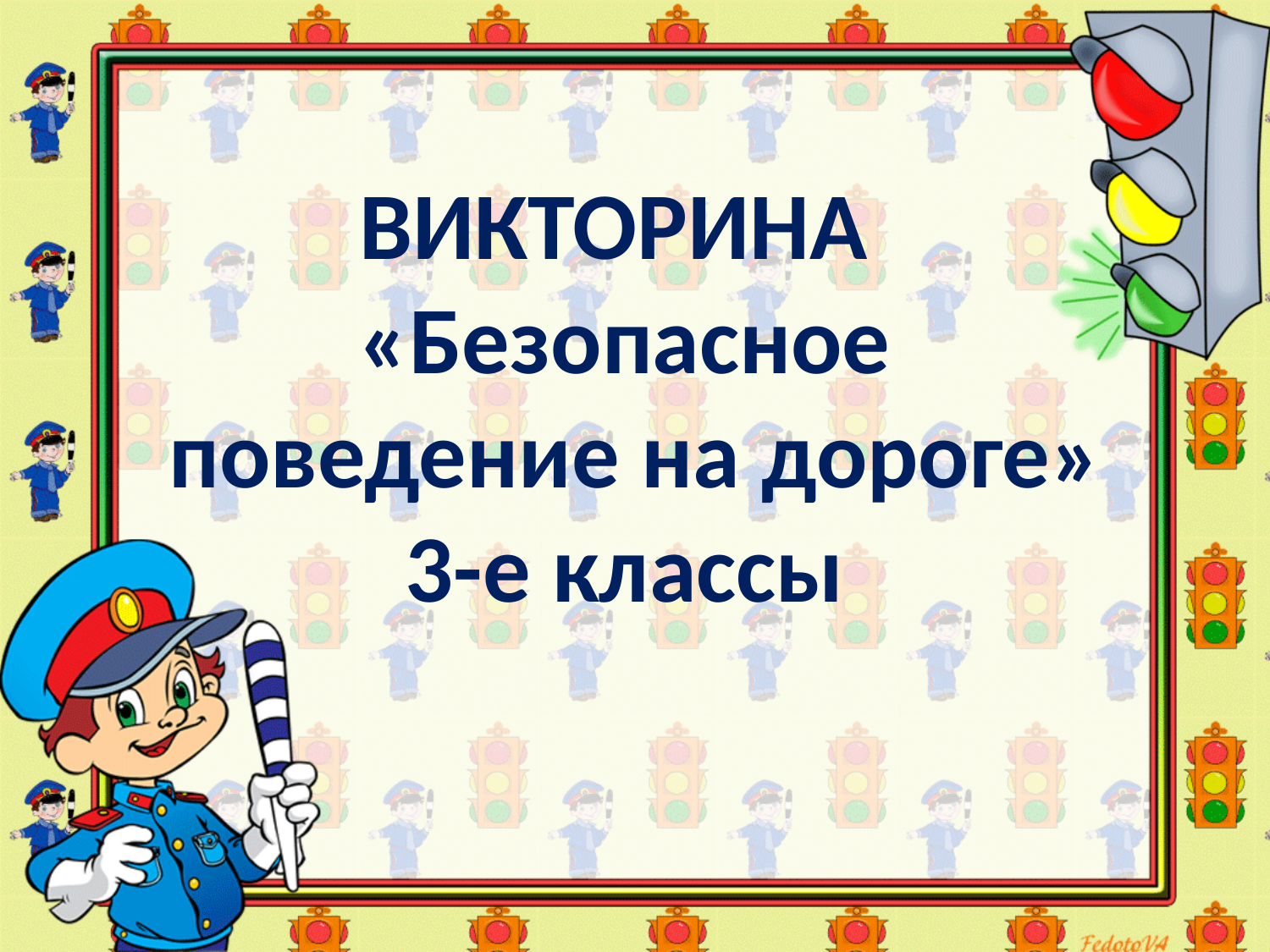

# ВИКТОРИНА «Безопасное поведение на дороге» 3-е классы